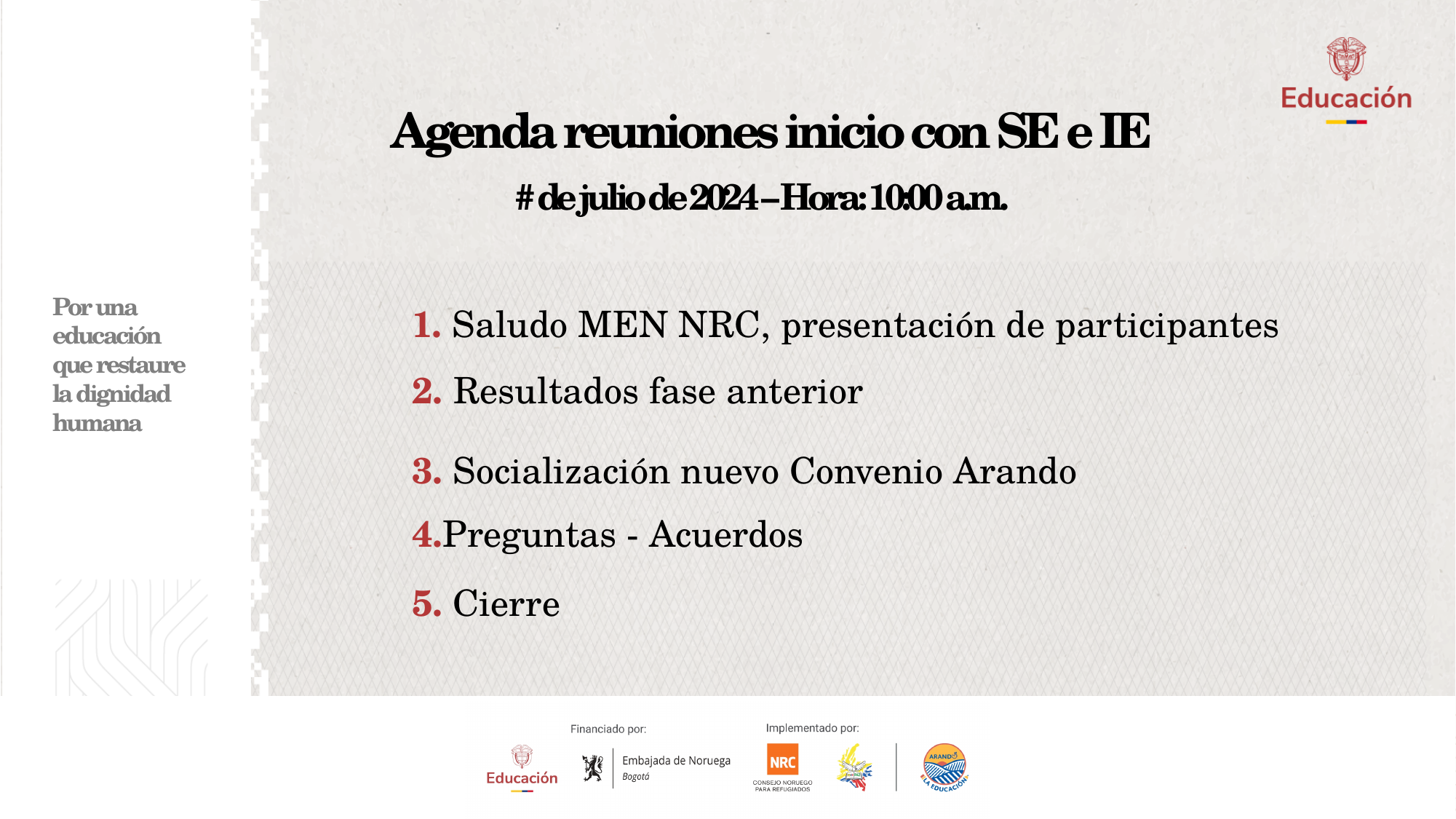

Agenda reuniones inicio con SE e IE
# de julio de 2024 – Hora: 10:00 a.m.
Por una educación
que restaure la dignidad humana
1. Saludo MEN NRC, presentación de participantes
2. Resultados fase anterior
3. Socialización nuevo Convenio Arando
4.Preguntas - Acuerdos
5. Cierre
# Diap.